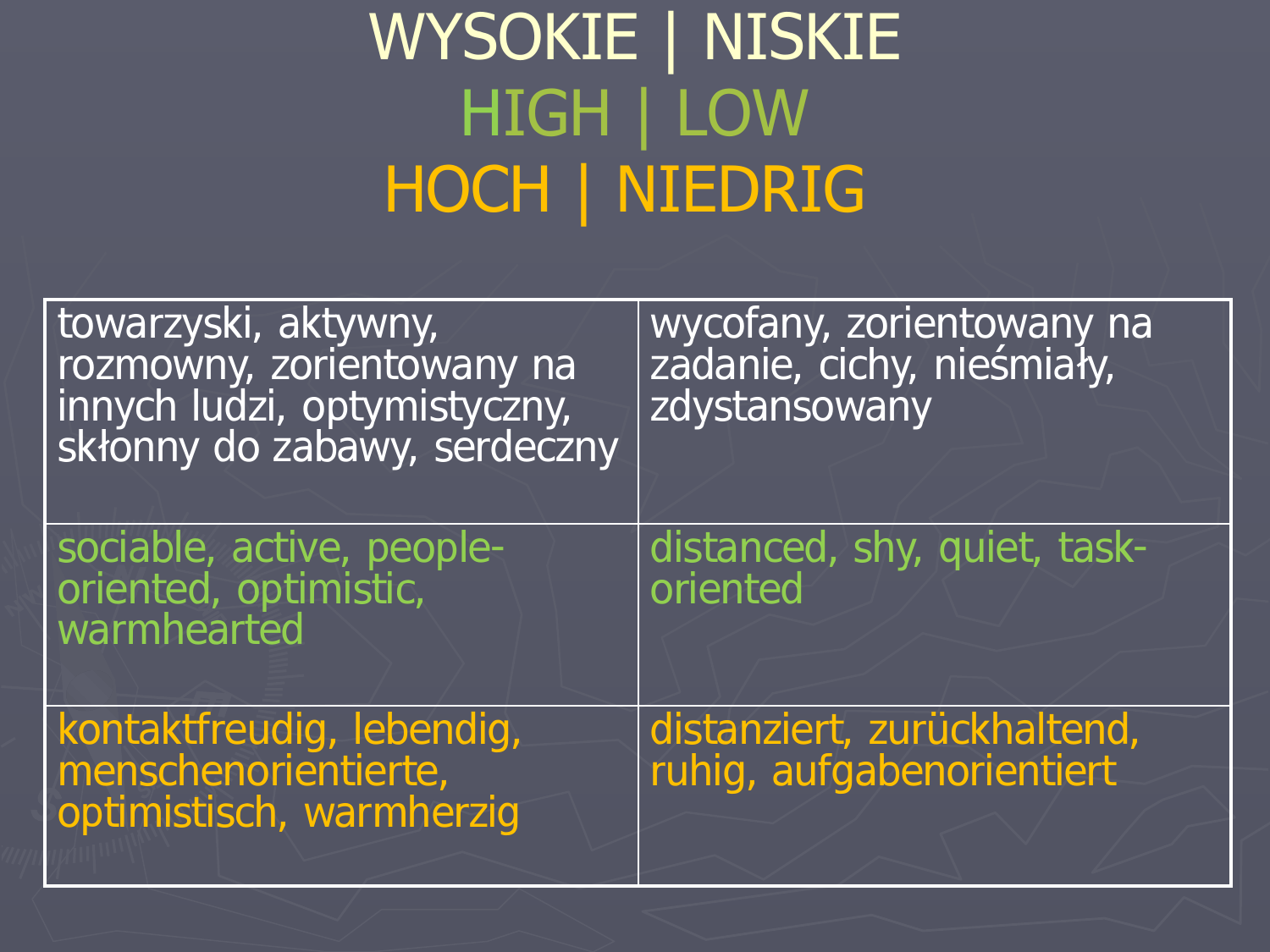

# WYSOKIE | NISKIE HIGH | LOW HOCH | NIEDRIG
| towarzyski, aktywny, rozmowny, zorientowany na innych ludzi, optymistyczny, skłonny do zabawy, serdeczny | wycofany, zorientowany na zadanie, cichy, nieśmiały, zdystansowany |
| --- | --- |
| sociable, active, people-oriented, optimistic, warmhearted | distanced, shy, quiet, task-oriented |
| kontaktfreudig, lebendig, menschenorientierte, optimistisch, warmherzig | distanziert, zurückhaltend, ruhig, aufgabenorientiert |